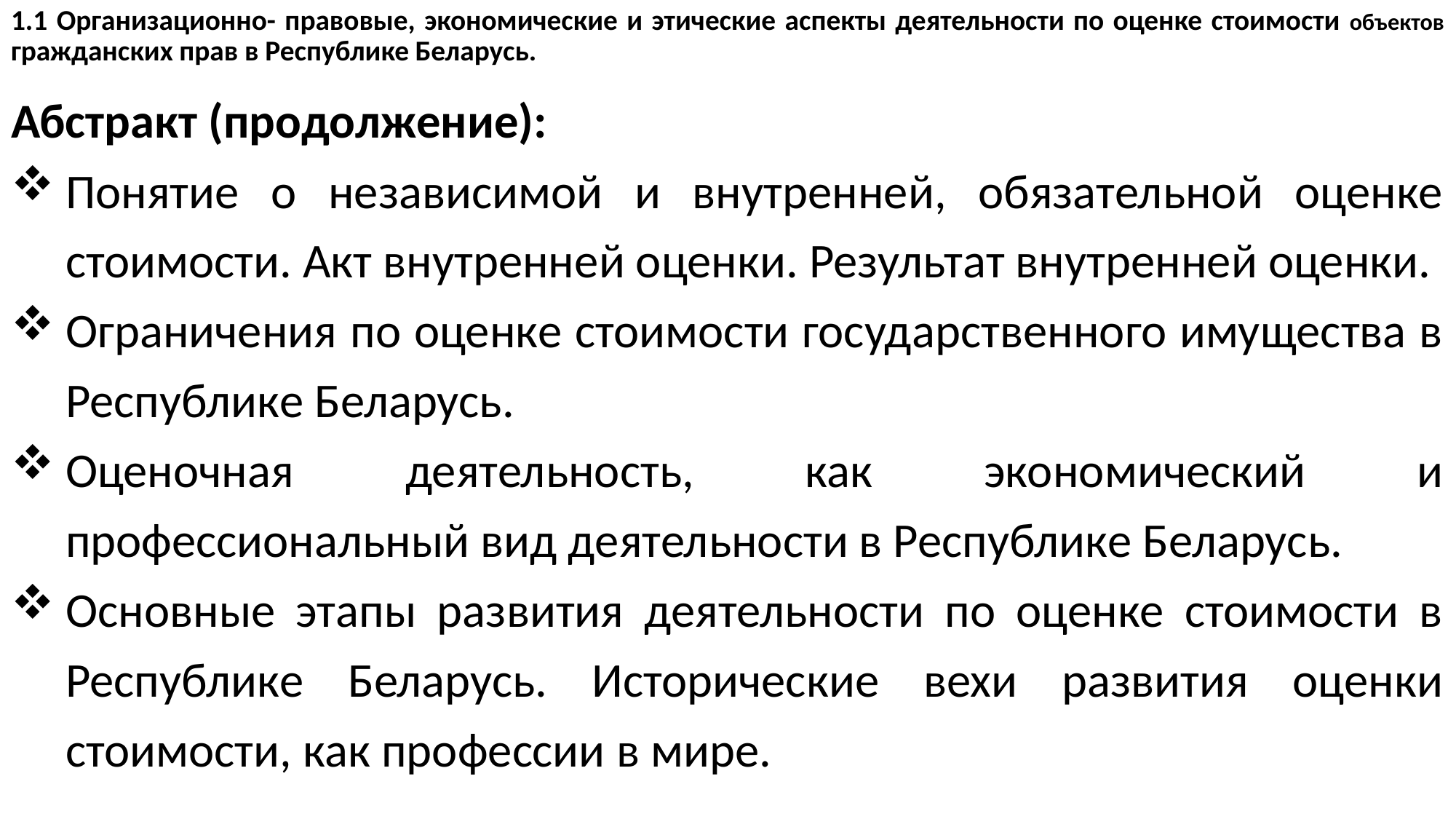

# 1.1 Организационно- правовые, экономические и этические аспекты деятельности по оценке стоимости объектов гражданских прав в Республике Беларусь.
Абстракт (продолжение):
Понятие о независимой и внутренней, обязательной оценке стоимости. Акт внутренней оценки. Результат внутренней оценки.
Ограничения по оценке стоимости государственного имущества в Республике Беларусь.
Оценочная деятельность, как экономический и профессиональный вид деятельности в Республике Беларусь.
Основные этапы развития деятельности по оценке стоимости в Республике Беларусь. Исторические вехи развития оценки стоимости, как профессии в мире.